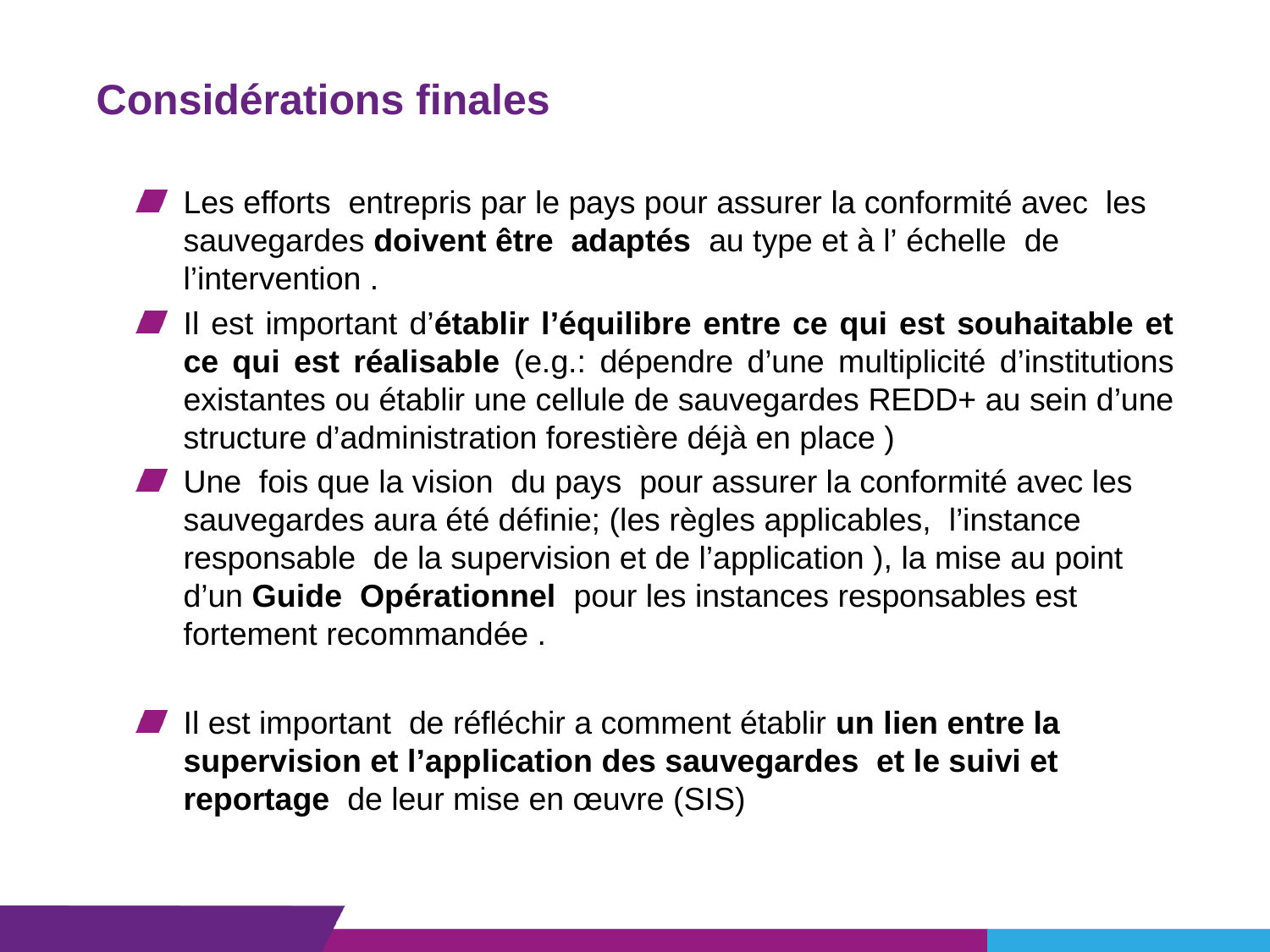

Considérations finales

Les efforts  entrepris par le pays pour assurer la conformité avec  les sauvegardes doivent être  adaptés  au type et à l’ échelle  de l’intervention .
Il est important d’établir l’équilibre entre ce qui est souhaitable et ce qui est réalisable (e.g.: dépendre d’une multiplicité d’institutions existantes ou établir une cellule de sauvegardes REDD+ au sein d’une structure d’administration forestière déjà en place )
Une  fois que la vision  du pays  pour assurer la conformité avec les sauvegardes aura été définie; (les règles applicables,  l’instance responsable  de la supervision et de l’application ), la mise au point  d’un Guide  Opérationnel  pour les instances responsables est fortement recommandée .

Il est important  de réfléchir a comment établir un lien entre la supervision et l’application des sauvegardes  et le suivi et reportage  de leur mise en œuvre (SIS)